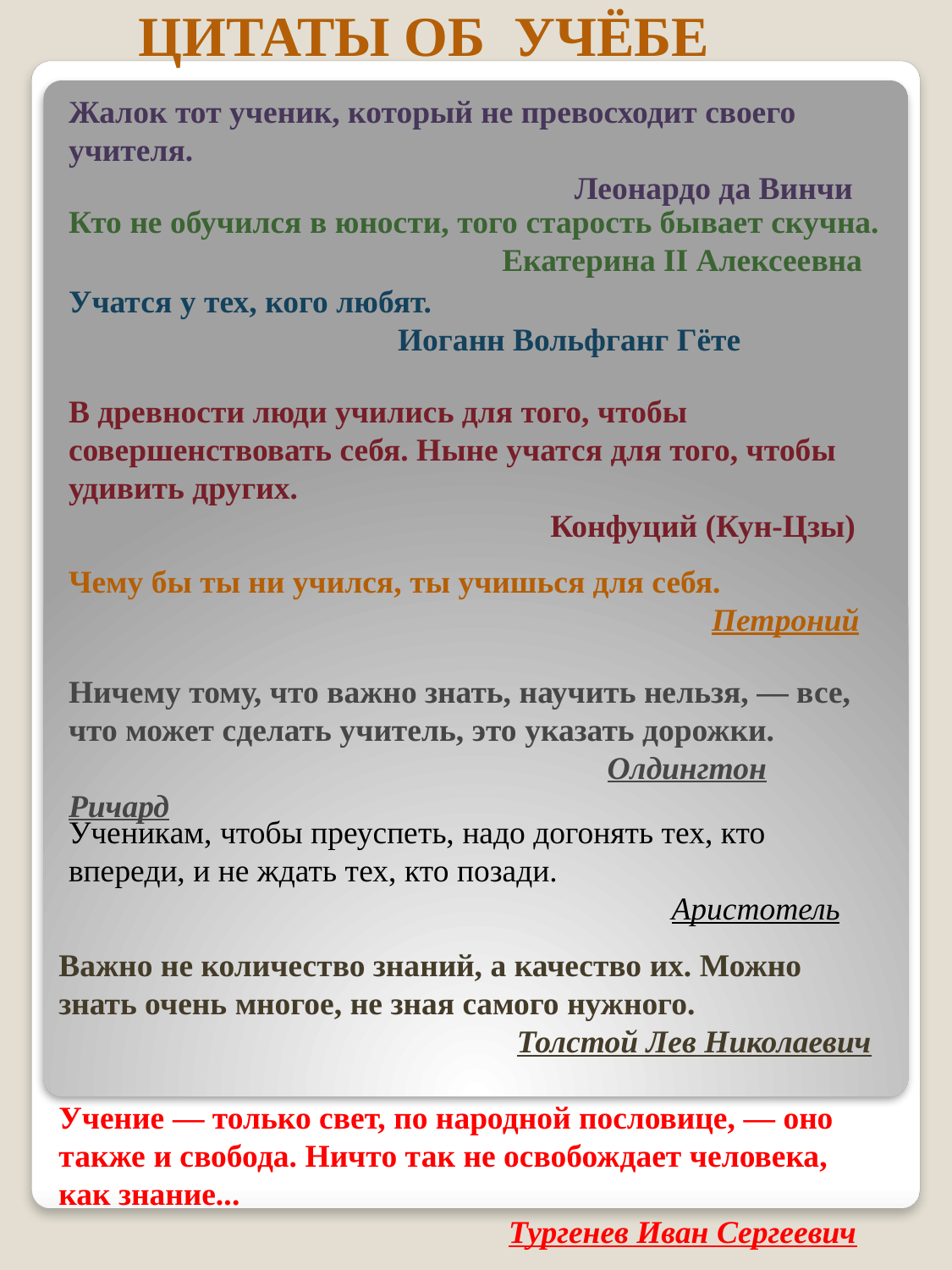

ЦИТАТЫ ОБ  УЧЁБЕ
Жалок тот ученик, который не превосходит своего учителя.
                                                               Леонардо да Винчи
Кто не обучился в юности, того старость бывает скучна.
                                                      Екатерина II Алексеевна
Учатся у тех, кого любят.
                                         Иоганн Вольфганг Гёте
В древности люди учились для того, чтобы совершенствовать себя. Ныне учатся для того, чтобы удивить других.
                                                            Конфуций (Кун-Цзы)
Чему бы ты ни учился, ты учишься для себя.
                                                                                Петроний
Ничему тому, что важно знать, научить нельзя, — все, что может сделать учитель, это указать дорожки.
                                                                   Олдингтон Ричард
Ученикам, чтобы преуспеть, надо догонять тех, кто впереди, и не ждать тех, кто позади.
                                                                           Аристотель

Важно не количество знаний, а качество их. Можно знать очень многое, не зная самого нужного.
                                                         Толстой Лев Николаевич
Учение — только свет, по народной пословице, — оно также и свобода. Ничто так не освобождает человека, как знание...
                                                        Тургенев Иван Сергеевич